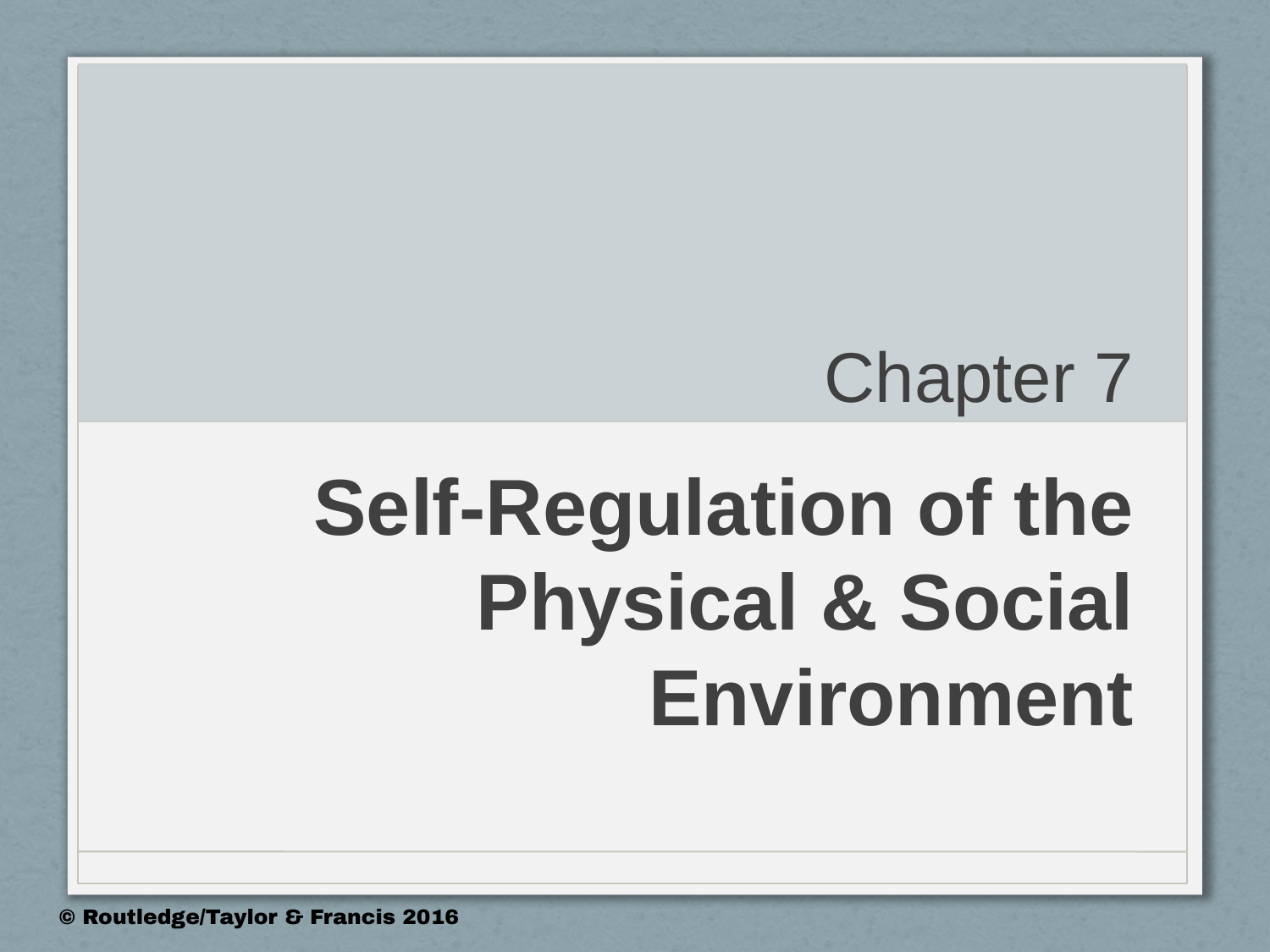

# Chapter 7
Self-Regulation of the Physical & Social Environment
© Routledge/Taylor & Francis 2016